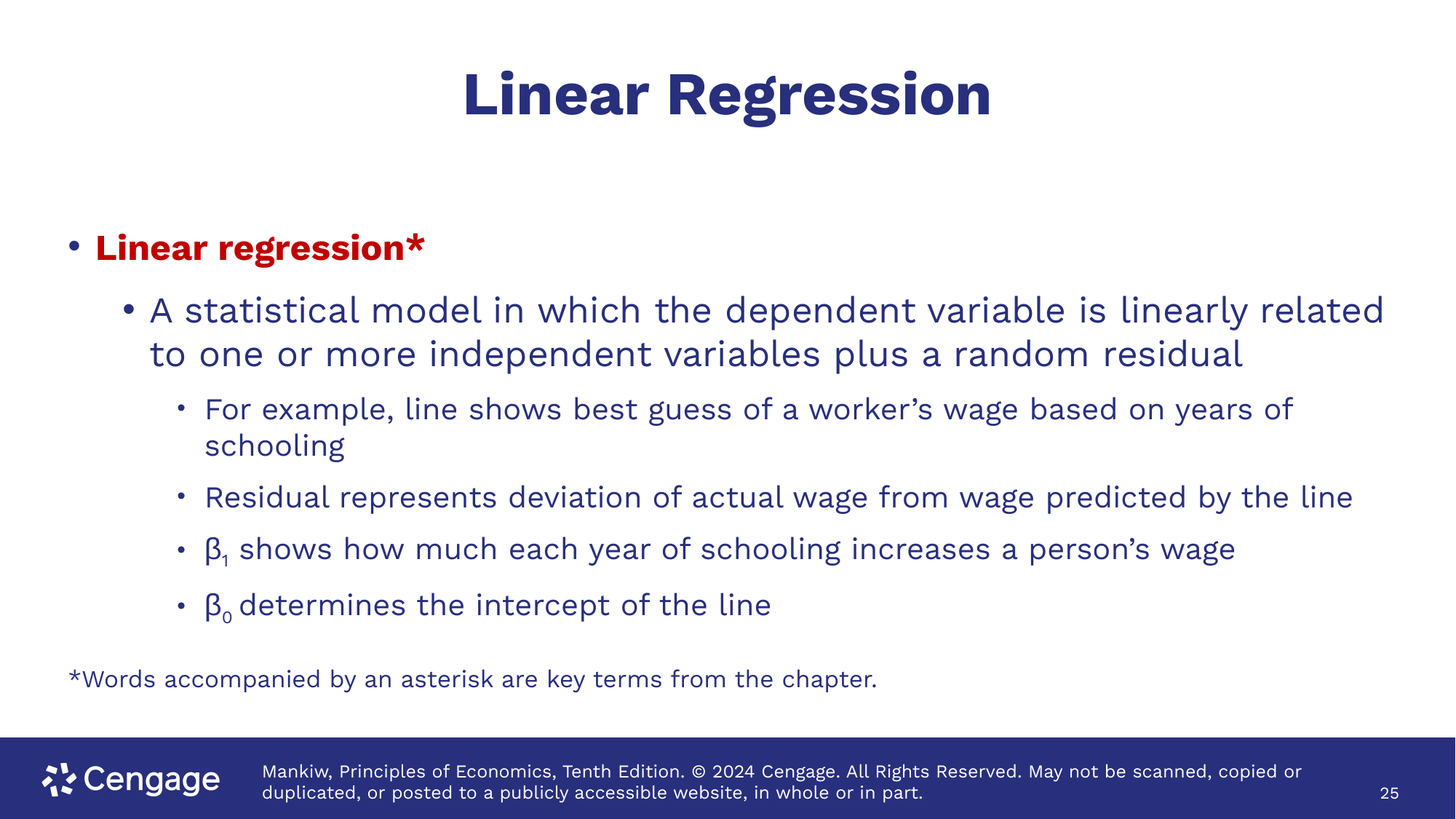

# Linear Regression
Linear regression*
A statistical model in which the dependent variable is linearly related to one or more independent variables plus a random residual
For example, line shows best guess of a worker’s wage based on years of schooling
Residual represents deviation of actual wage from wage predicted by the line
β1 shows how much each year of schooling increases a person’s wage
β0 determines the intercept of the line

*Words accompanied by an asterisk are key terms from the chapter.